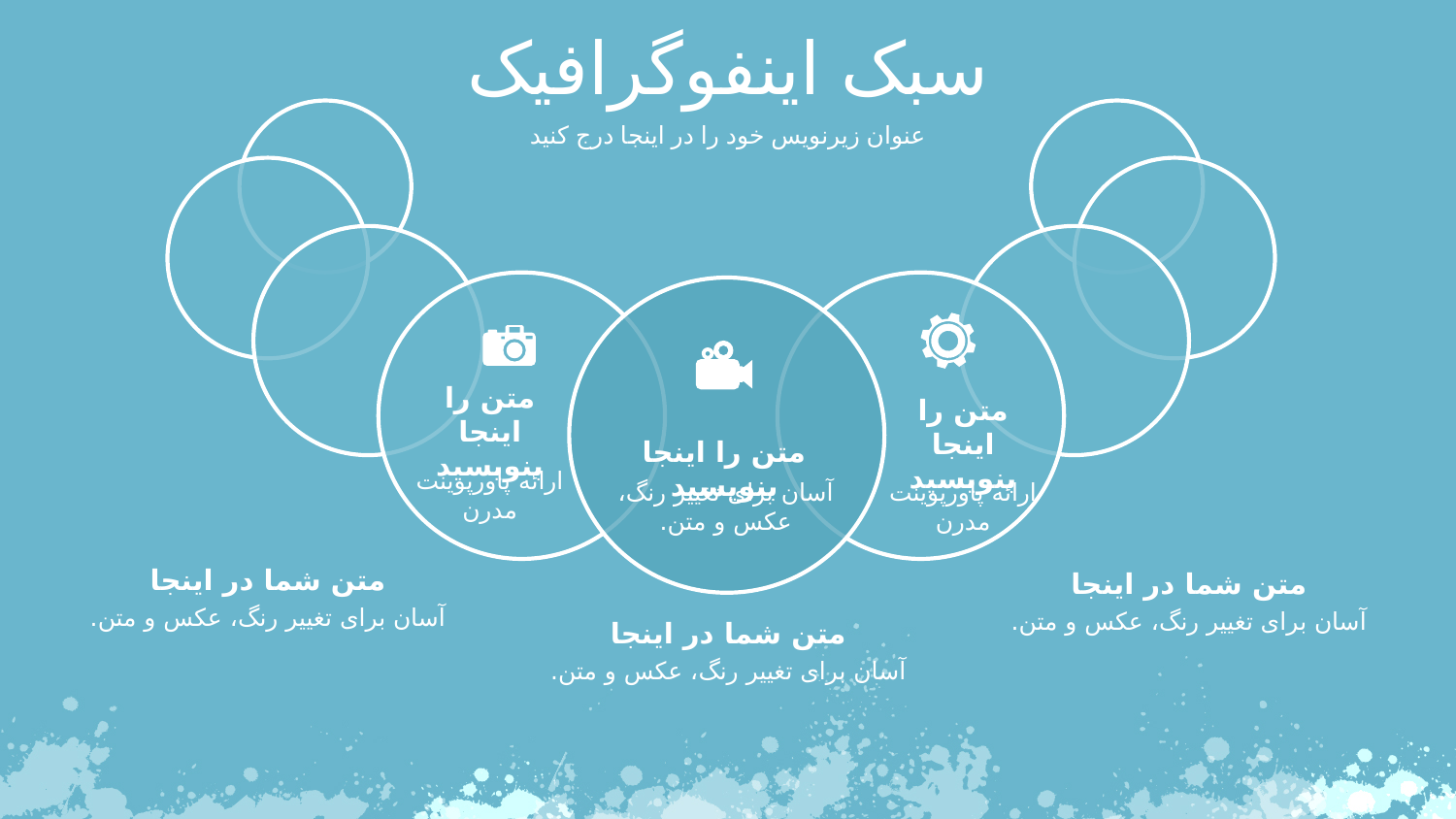

سبک اینفوگرافیک

عنوان زیرنویس خود را در اینجا درج کنید

متن را اینجا بنویسید
ارائه پاورپوینت مدرن
متن را اینجا بنویسید
ارائه پاورپوینت مدرن
متن را اینجا بنویسید
آسان برای تغییر رنگ، عکس و متن.
متن شما در اینجا
آسان برای تغییر رنگ، عکس و متن.
متن شما در اینجا
آسان برای تغییر رنگ، عکس و متن.
متن شما در اینجا
آسان برای تغییر رنگ، عکس و متن.